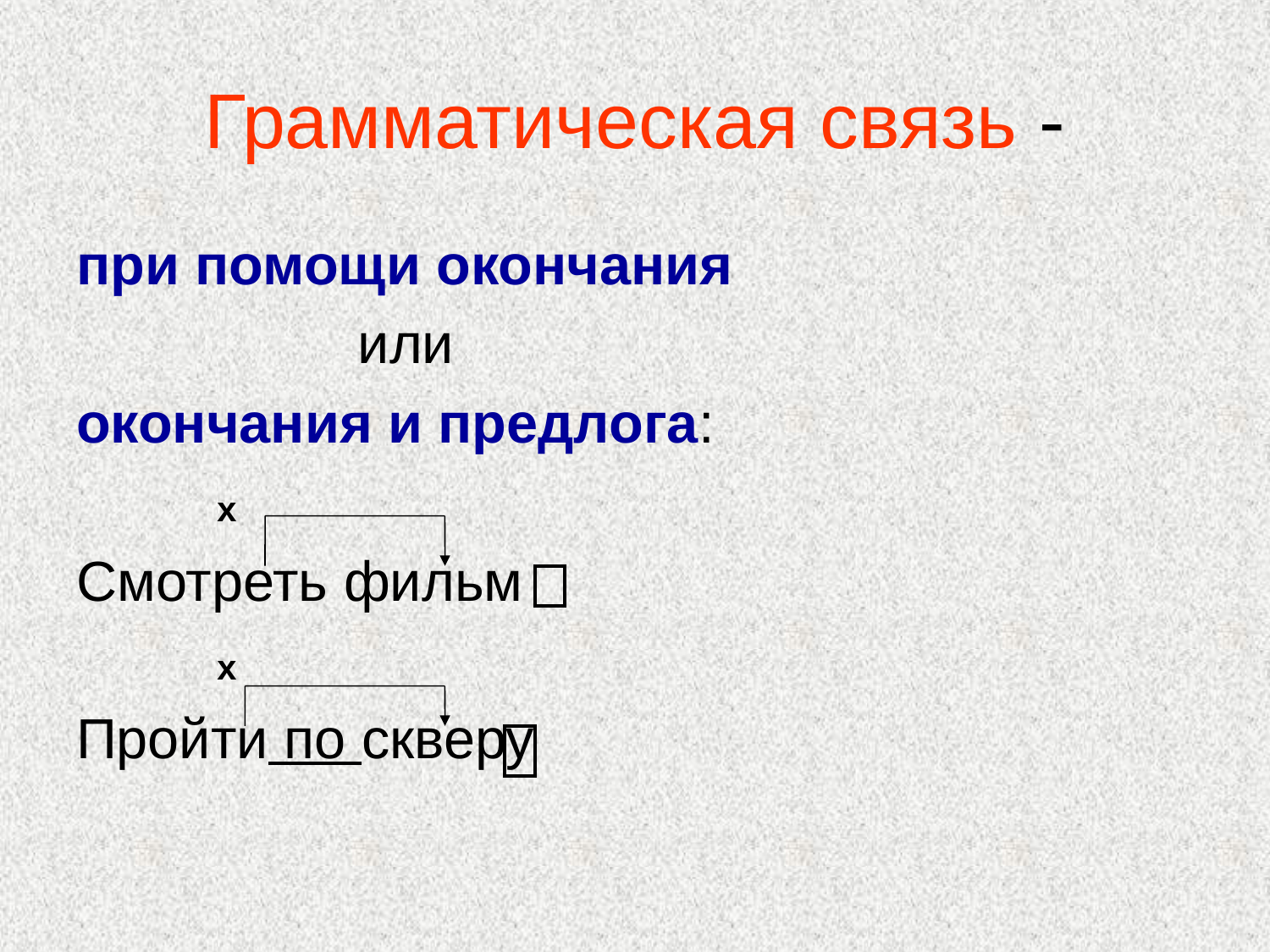

# Грамматическая связь -
при помощи окончания
                  или
окончания и предлога:
         х
Смотреть фильм
         х
Пройти по скверу